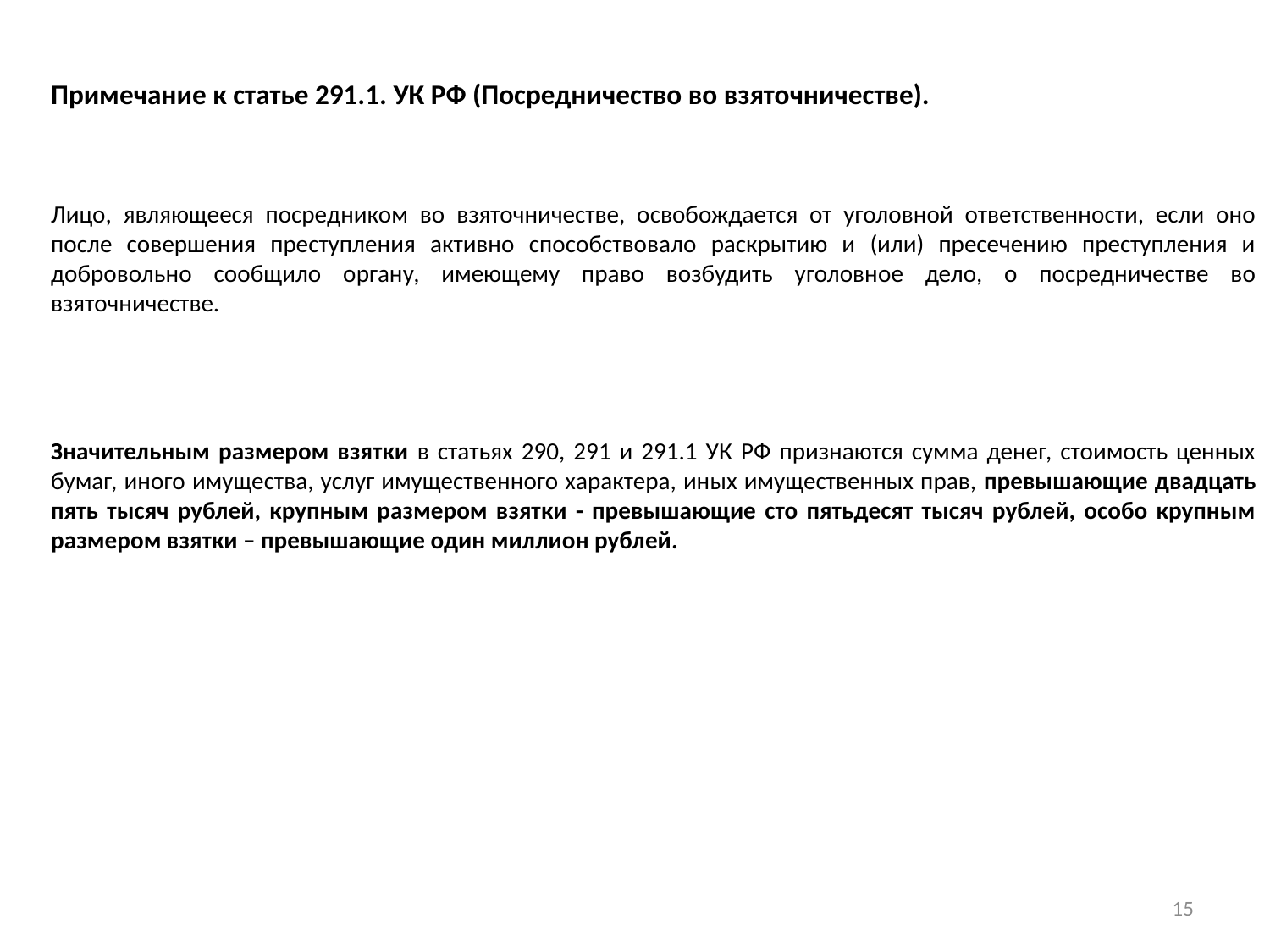

Примечание к статье 291.1. УК РФ (Посредничество во взяточничестве).

Лицо, являющееся посредником во взяточничестве, освобождается от уголовной ответственности, если оно после совершения преступления активно способствовало раскрытию и (или) пресечению преступления и добровольно сообщило органу, имеющему право возбудить уголовное дело, о посредничестве во взяточничестве.

Значительным размером взятки в статьях 290, 291 и 291.1 УК РФ признаются сумма денег, стоимость ценных бумаг, иного имущества, услуг имущественного характера, иных имущественных прав, превышающие двадцать пять тысяч рублей, крупным размером взятки - превышающие сто пятьдесят тысяч рублей, особо крупным размером взятки – превышающие один миллион рублей.
15